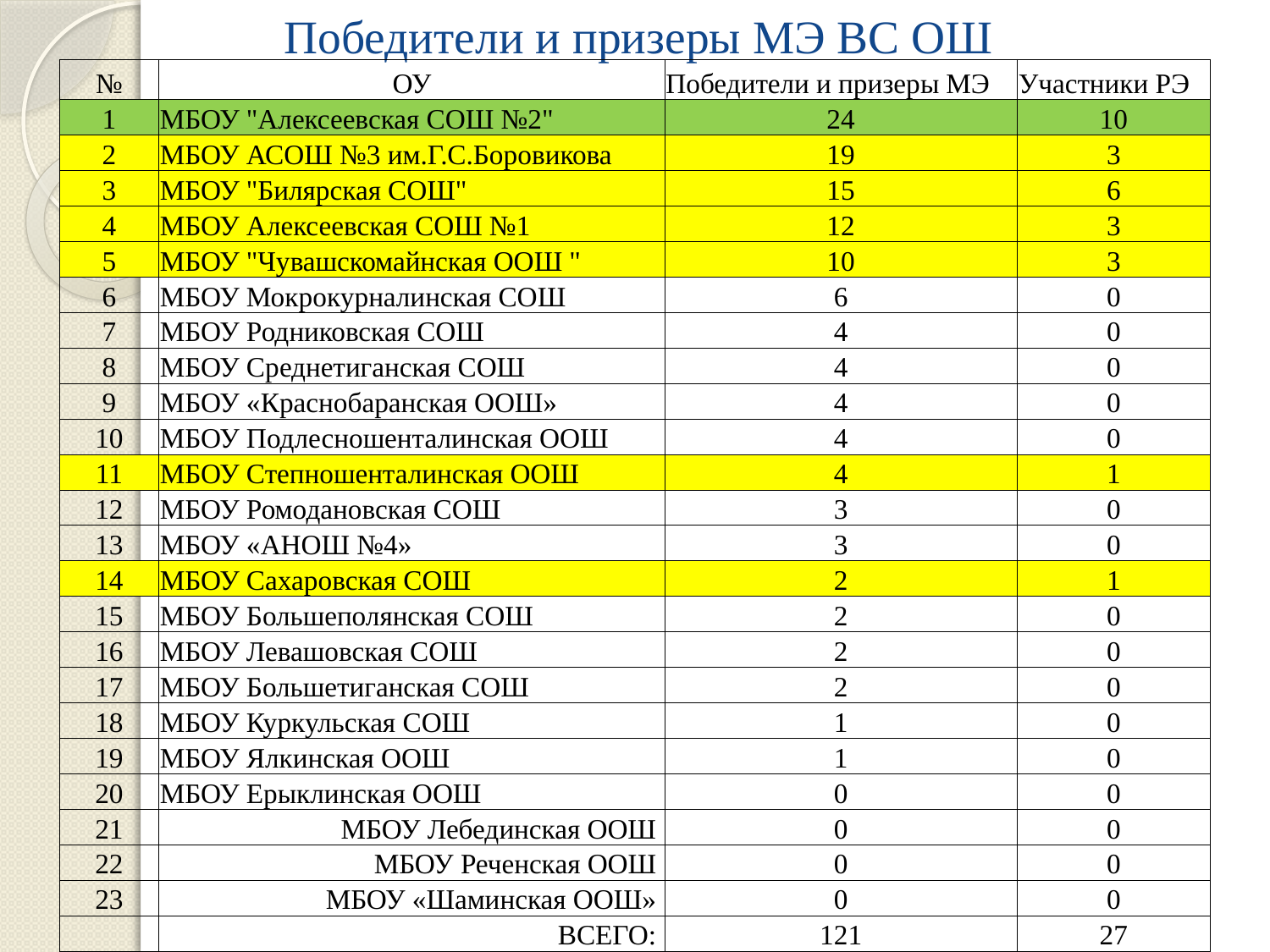

# Победители и призеры МЭ ВС ОШ
| № | ОУ | Победители и призеры МЭ | Участники РЭ |
| --- | --- | --- | --- |
| 1 | МБОУ "Алексеевская СОШ №2" | 24 | 10 |
| 2 | МБОУ АСОШ №3 им.Г.С.Боровикова | 19 | 3 |
| 3 | МБОУ "Билярская СОШ" | 15 | 6 |
| 4 | МБОУ Алексеевская СОШ №1 | 12 | 3 |
| 5 | МБОУ "Чувашскомайнская ООШ " | 10 | 3 |
| 6 | МБОУ Мокрокурналинская СОШ | 6 | 0 |
| 7 | МБОУ Родниковская СОШ | 4 | 0 |
| 8 | МБОУ Среднетиганская СОШ | 4 | 0 |
| 9 | МБОУ «Краснобаранская ООШ» | 4 | 0 |
| 10 | МБОУ Подлесношенталинская ООШ | 4 | 0 |
| 11 | МБОУ Степношенталинская ООШ | 4 | 1 |
| 12 | МБОУ Ромодановская СОШ | 3 | 0 |
| 13 | МБОУ «АНОШ №4» | 3 | 0 |
| 14 | МБОУ Сахаровская СОШ | 2 | 1 |
| 15 | МБОУ Большеполянская СОШ | 2 | 0 |
| 16 | МБОУ Левашовская СОШ | 2 | 0 |
| 17 | МБОУ Большетиганская СОШ | 2 | 0 |
| 18 | МБОУ Куркульская СОШ | 1 | 0 |
| 19 | МБОУ Ялкинская ООШ | 1 | 0 |
| 20 | МБОУ Ерыклинская ООШ | 0 | 0 |
| 21 | МБОУ Лебединская ООШ | 0 | 0 |
| 22 | МБОУ Реченская ООШ | 0 | 0 |
| 23 | МБОУ «Шаминская ООШ» | 0 | 0 |
|  | ВСЕГО: | 121 | 27 |